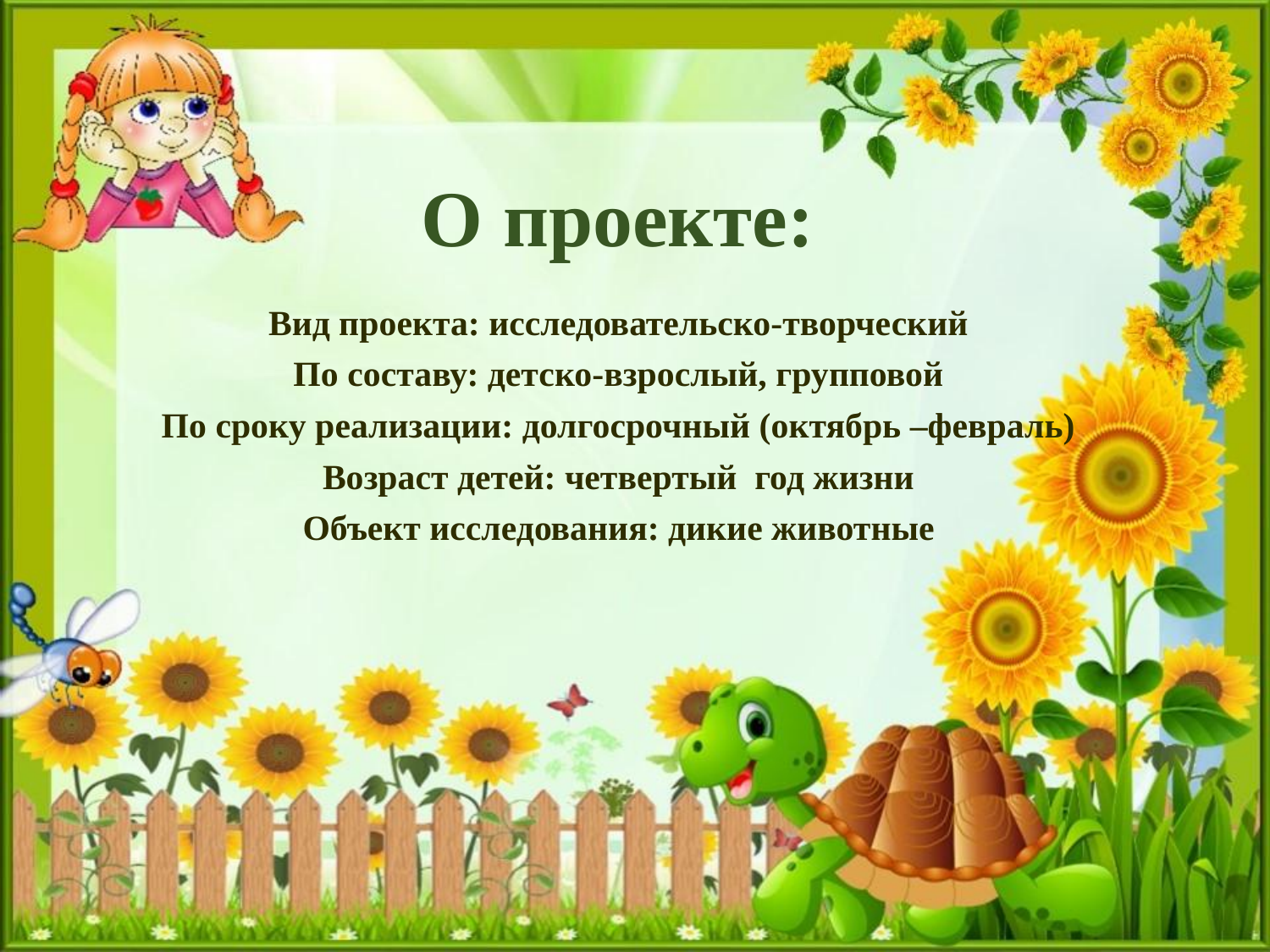

# О проекте:
Вид проекта: исследовательско-творческий
По составу: детско-взрослый, групповой
По сроку реализации: долгосрочный (октябрь –февраль)
Возраст детей: четвертый  год жизни
Объект исследования: дикие животные